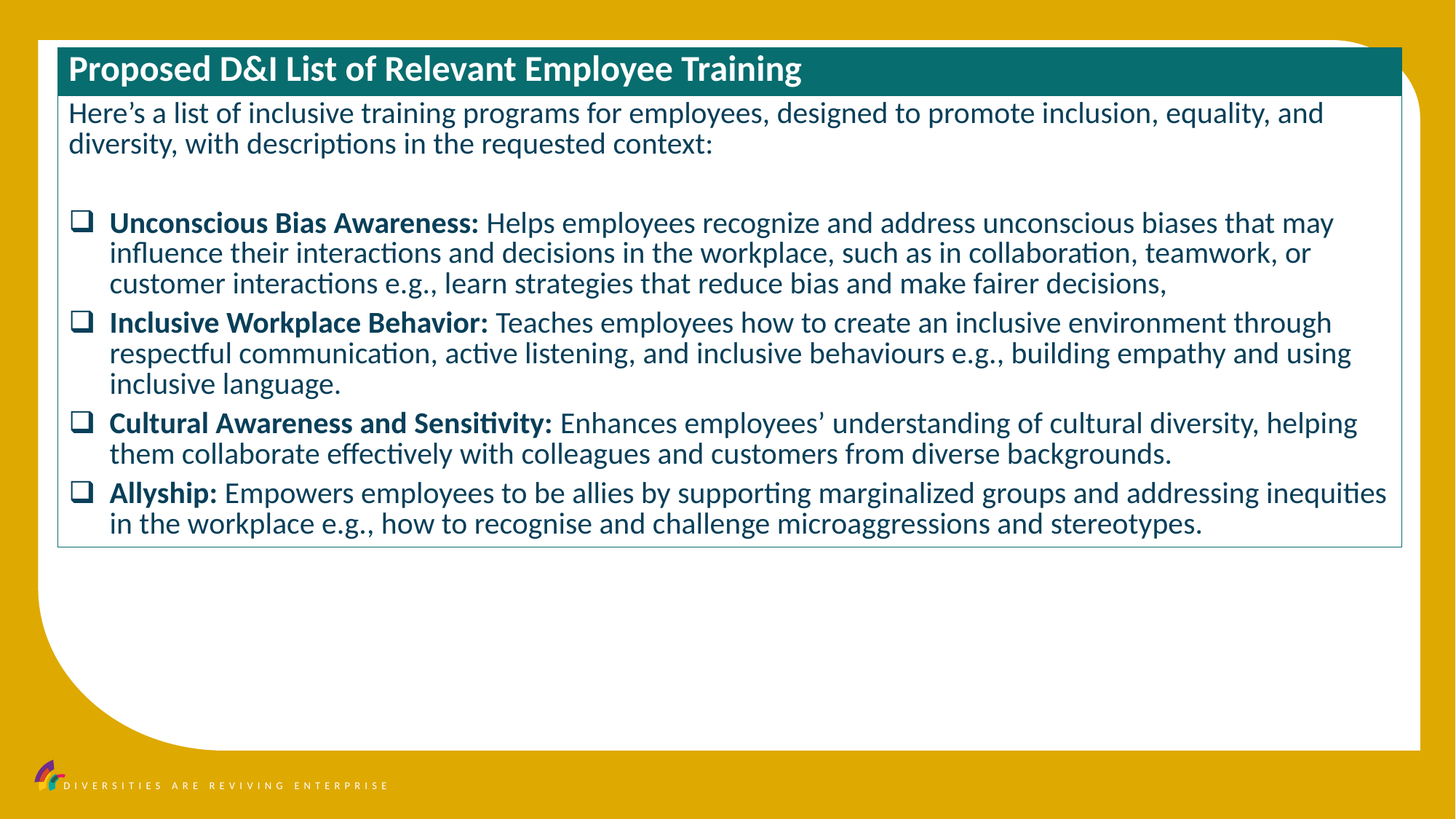

| Proposed D&I List of Relevant Employee Training |
| --- |
| Here’s a list of inclusive training programs for employees, designed to promote inclusion, equality, and diversity, with descriptions in the requested context: Unconscious Bias Awareness: Helps employees recognize and address unconscious biases that may influence their interactions and decisions in the workplace, such as in collaboration, teamwork, or customer interactions e.g., learn strategies that reduce bias and make fairer decisions, Inclusive Workplace Behavior: Teaches employees how to create an inclusive environment through respectful communication, active listening, and inclusive behaviours e.g., building empathy and using inclusive language. Cultural Awareness and Sensitivity: Enhances employees’ understanding of cultural diversity, helping them collaborate effectively with colleagues and customers from diverse backgrounds. Allyship: Empowers employees to be allies by supporting marginalized groups and addressing inequities in the workplace e.g., how to recognise and challenge microaggressions and stereotypes. |